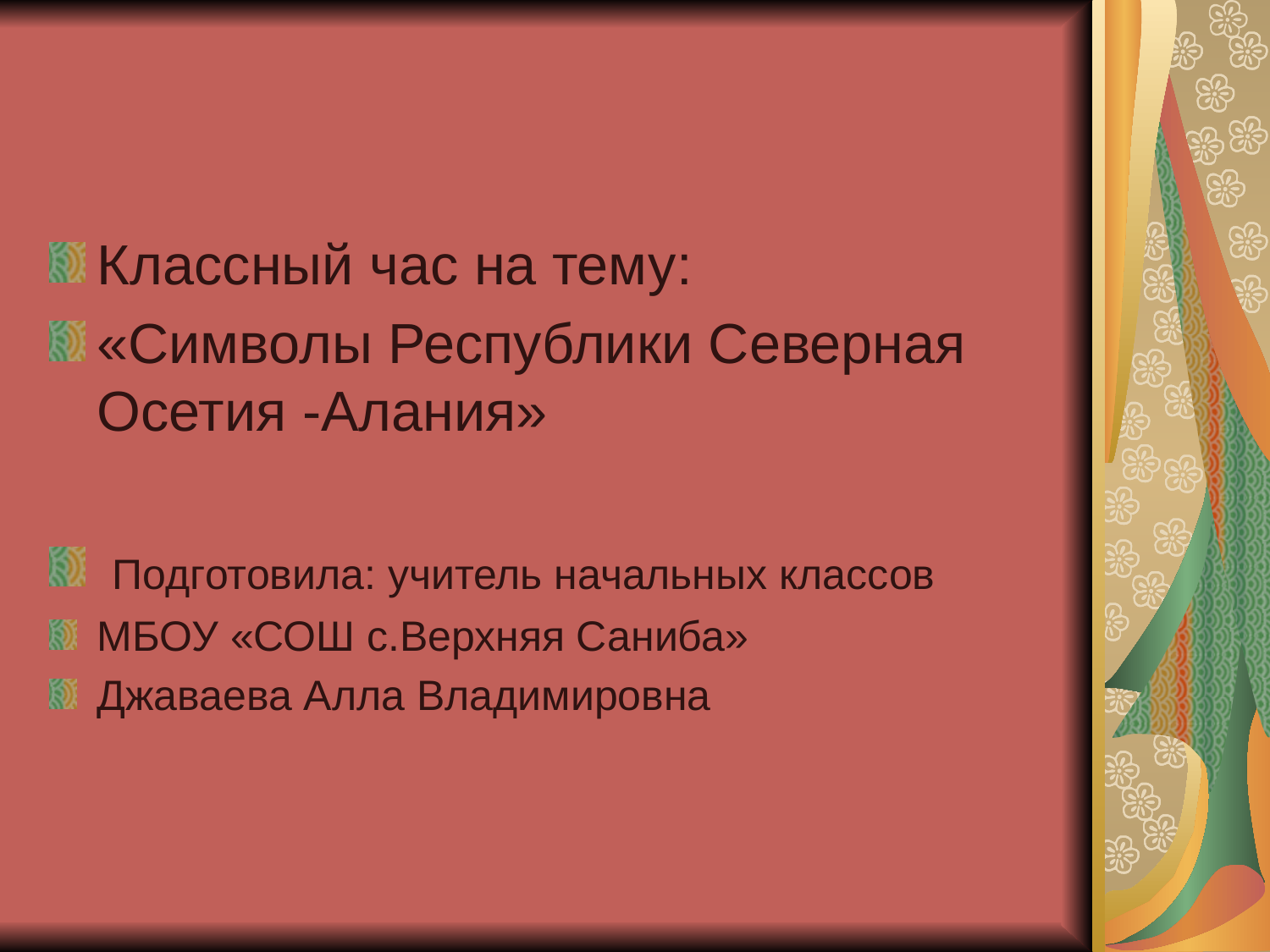

#
Классный час на тему:
«Символы Республики Северная Осетия -Алания»

 Подготовила: учитель начальных классов
МБОУ «СОШ с.Верхняя Саниба»
Джаваева Алла Владимировна